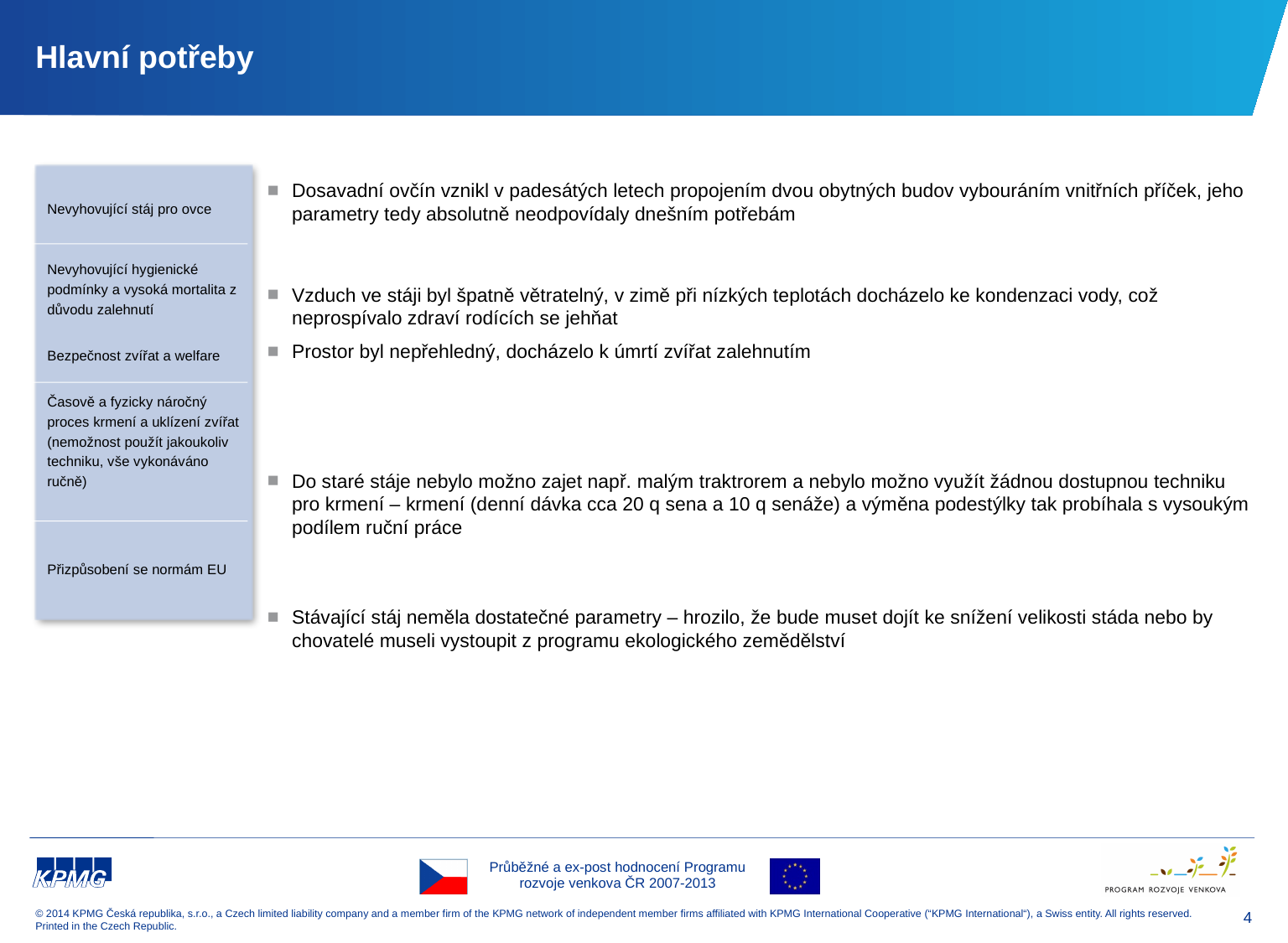

# Hlavní potřeby

Dosavadní ovčín vznikl v padesátých letech propojením dvou obytných budov vybouráním vnitřních příček, jeho parametry tedy absolutně neodpovídaly dnešním potřebám

Vzduch ve stáji byl špatně větratelný, v zimě při nízkých teplotách docházelo ke kondenzaci vody, což neprospívalo zdraví rodících se jehňat
Prostor byl nepřehledný, docházelo k úmrtí zvířat zalehnutím

Do staré stáje nebylo možno zajet např. malým traktrorem a nebylo možno využít žádnou dostupnou techniku pro krmení – krmení (denní dávka cca 20 q sena a 10 q senáže) a výměna podestýlky tak probíhala s vysoukým podílem ruční práce

Stávající stáj neměla dostatečné parametry – hrozilo, že bude muset dojít ke snížení velikosti stáda nebo by chovatelé museli vystoupit z programu ekologického zemědělství

Nevyhovující stáj pro ovce
Nevyhovující hygienické podmínky a vysoká mortalita z důvodu zalehnutí

Bezpečnost zvířat a welfare
Časově a fyzicky náročný proces krmení a uklízení zvířat (nemožnost použít jakoukoliv techniku, vše vykonáváno ručně)

Přizpůsobení se normám EU